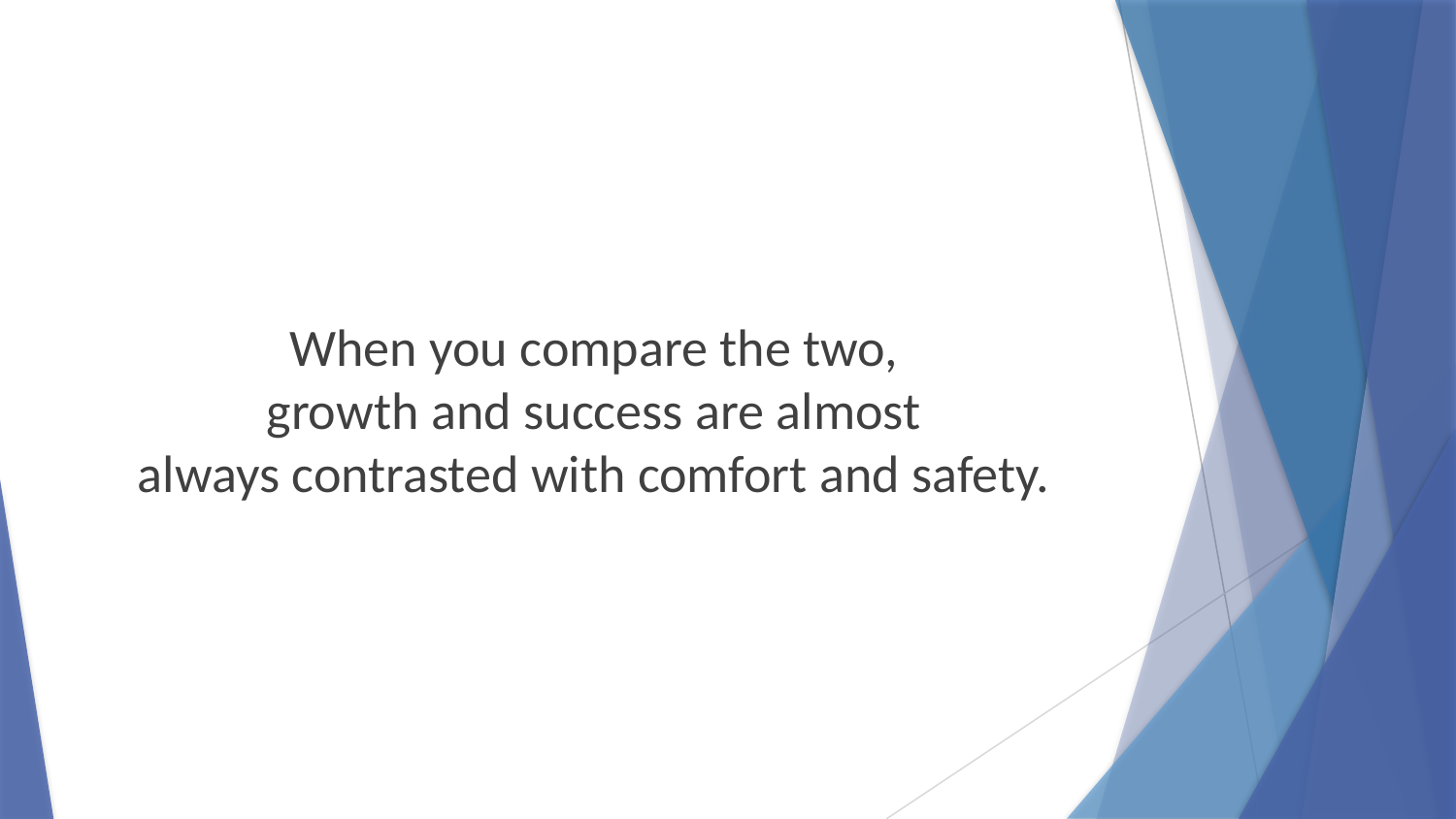

When you compare the two,
growth and success are almost
always contrasted with comfort and safety.